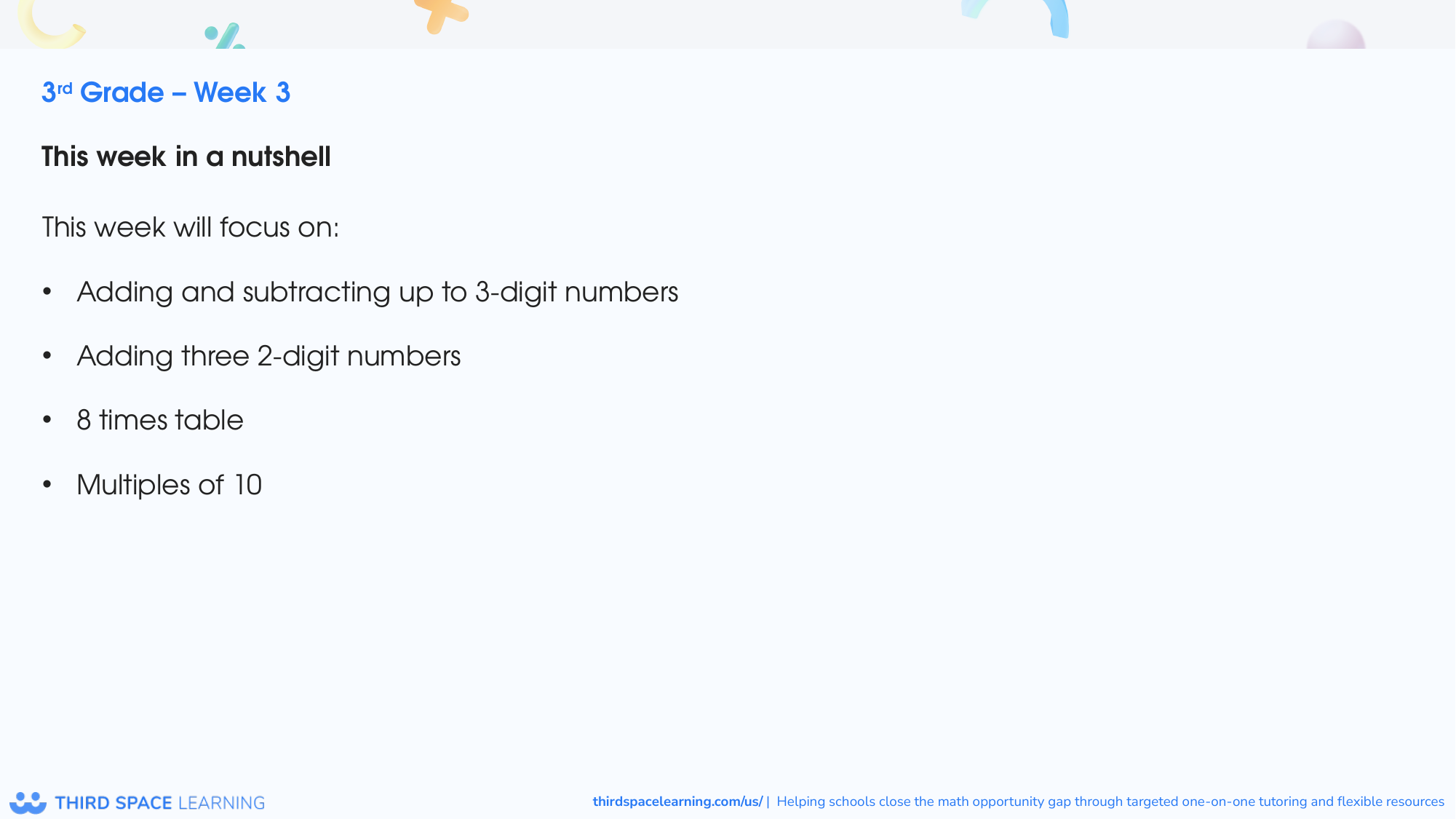

3rd Grade – Week 3
This week in a nutshell
This week will focus on:
Adding and subtracting up to 3-digit numbers
Adding three 2-digit numbers
8 times table
Multiples of 10